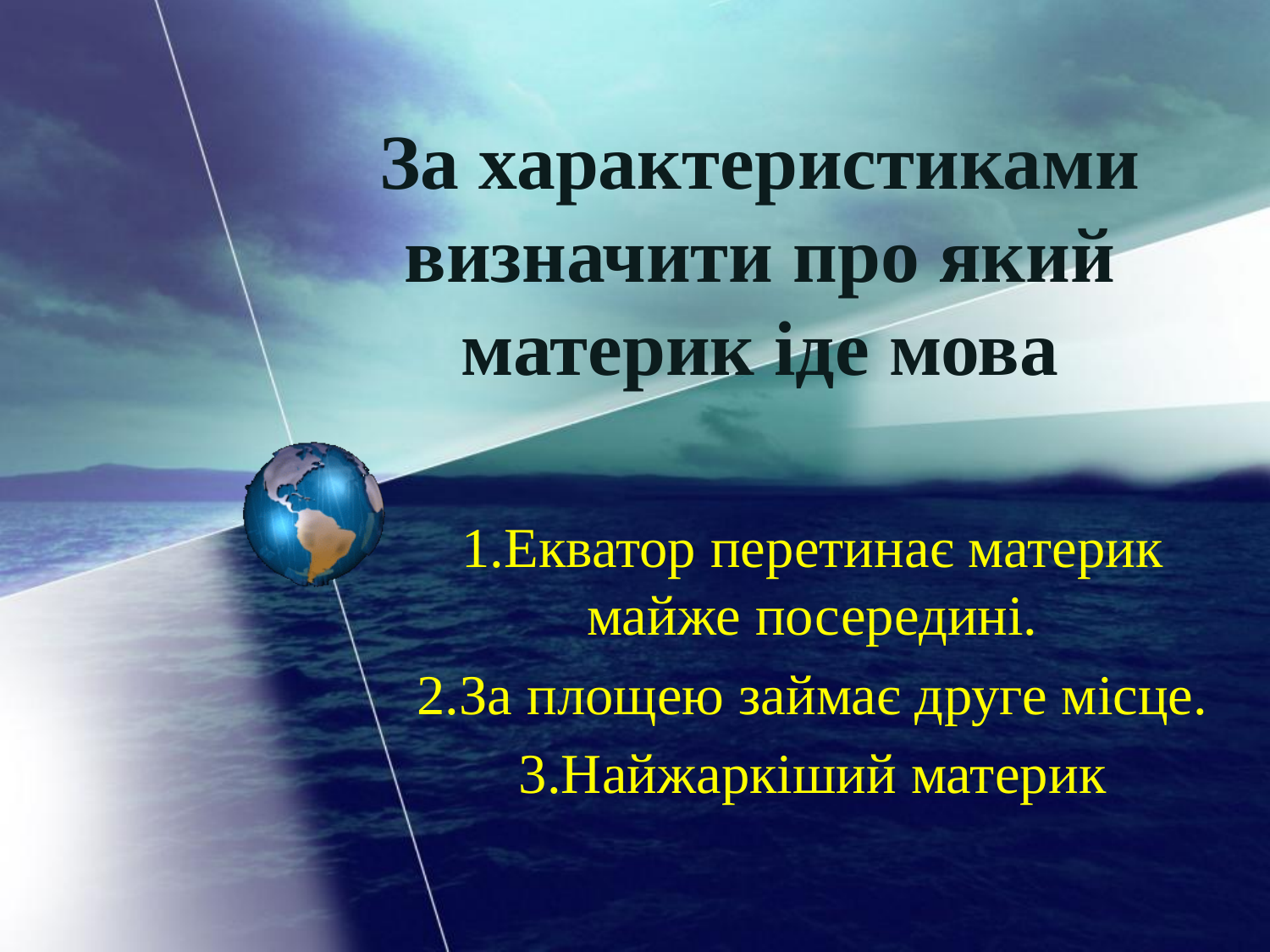

# За характеристиками визначити про який материк іде мова

1.Екватор перетинає материк майже посередині.
2.За площею займає друге місце.
3.Найжаркіший материк